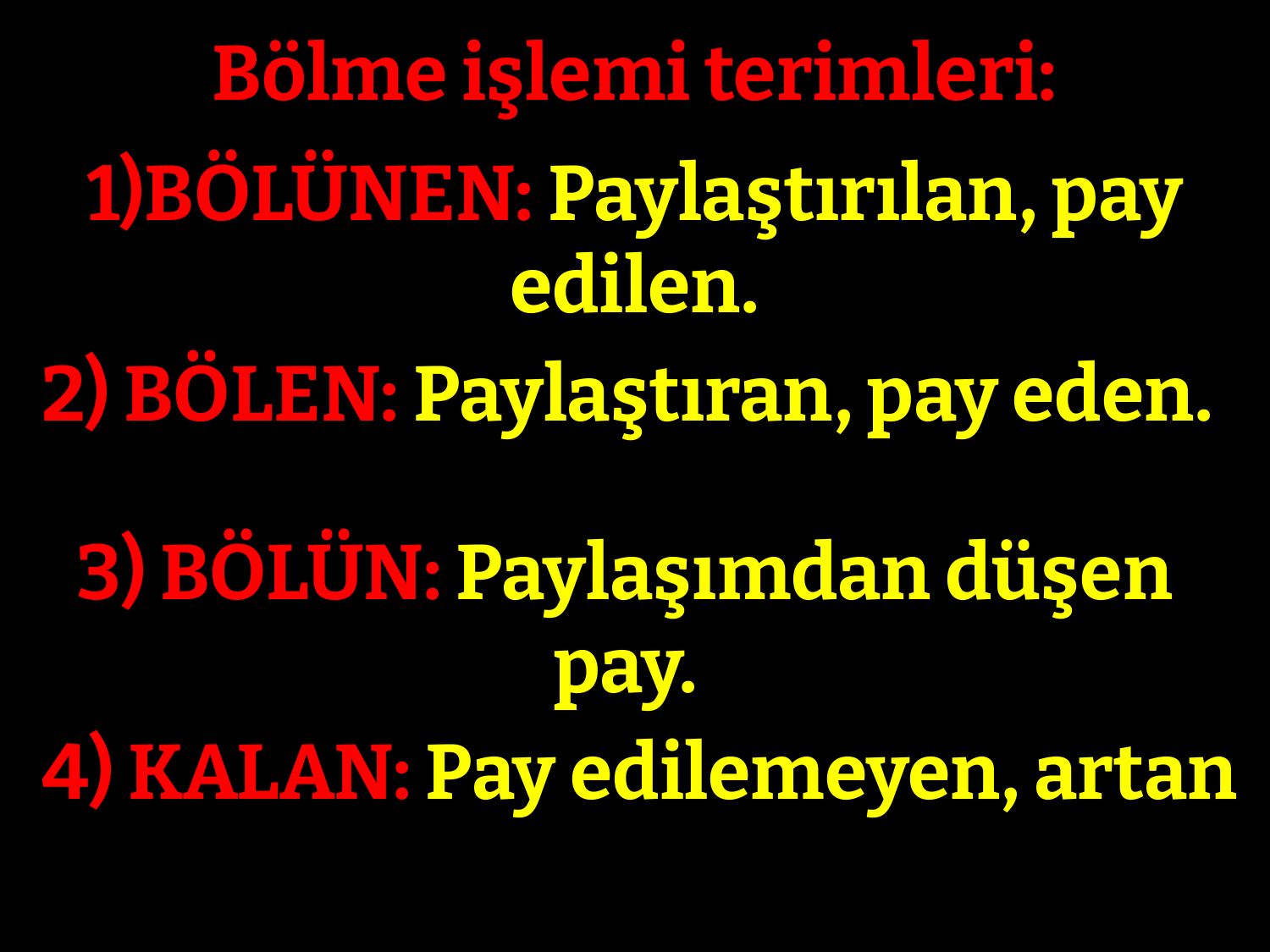

Bölme işlemi terimleri:
1)BÖLÜNEN: Paylaştırılan, pay edilen.
#
2) BÖLEN: Paylaştıran, pay eden.
3) BÖLÜN: Paylaşımdan düşen pay.
4) KALAN: Pay edilemeyen, artan